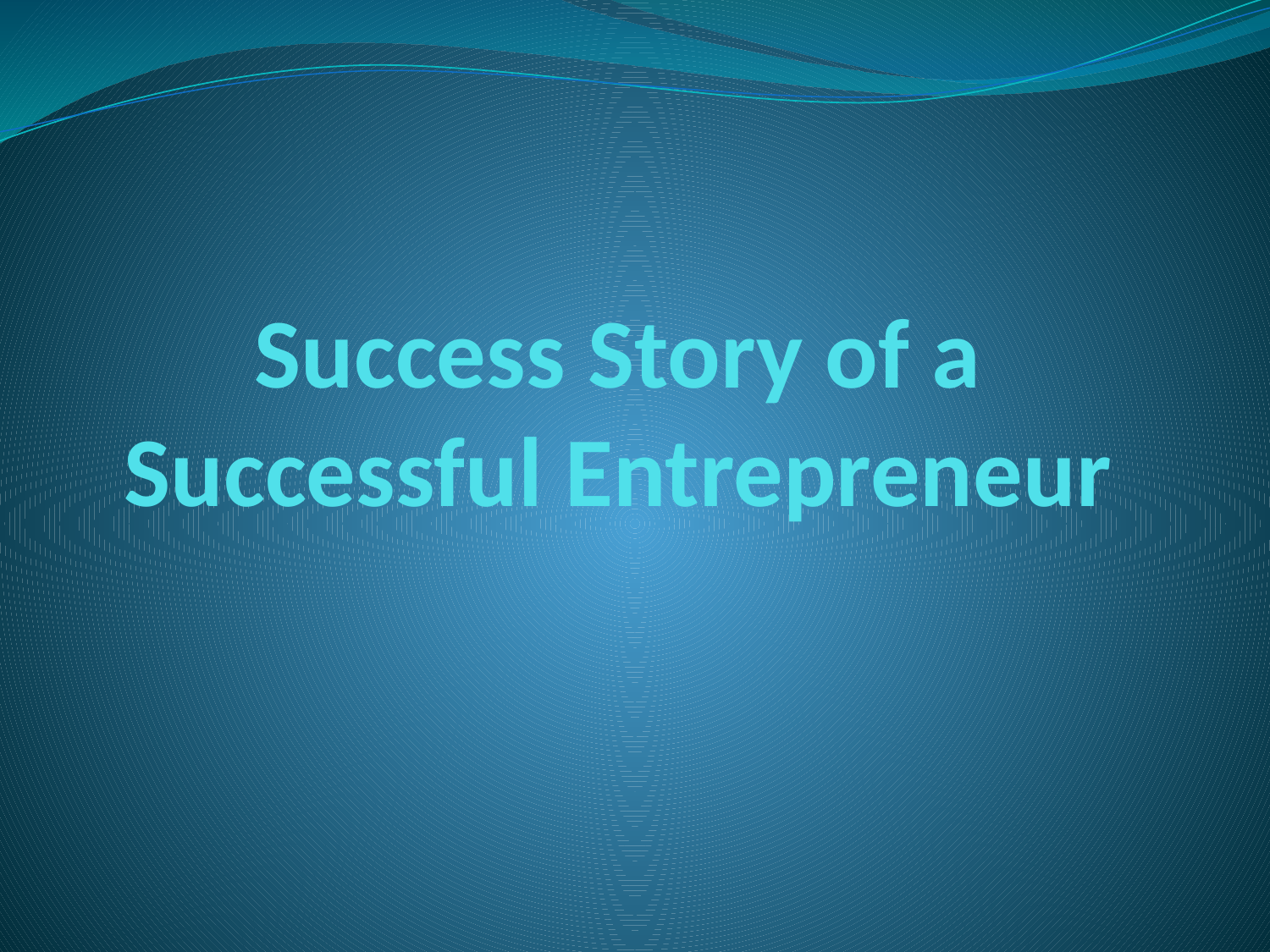

# Success Story of a Successful Entrepreneur